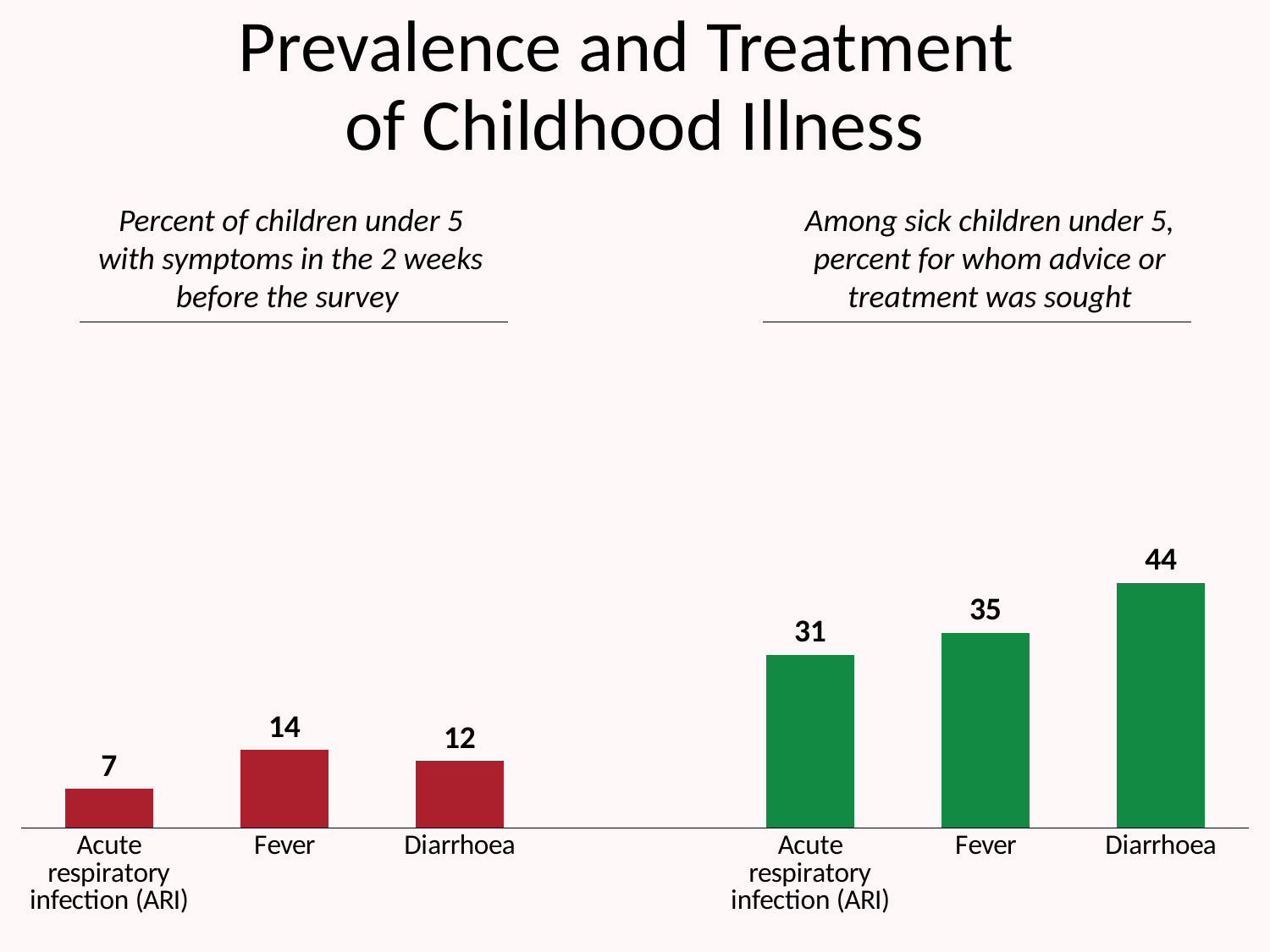

# Prevalence and Treatment of Childhood Illness
Percent of children under 5 with symptoms in the 2 weeks before the survey
Among sick children under 5, percent for whom advice or treatment was sought

### Chart

| Category | Series 1 |
|---|---|
| Acute respiratory infection (ARI) | 7.0 |
| Fever | 14.0 |
| Diarrhoea | 12.0 |
|  | None |
| Acute respiratory infection (ARI) | 31.0 |
| Fever | 35.0 |
| Diarrhoea | 44.0 |